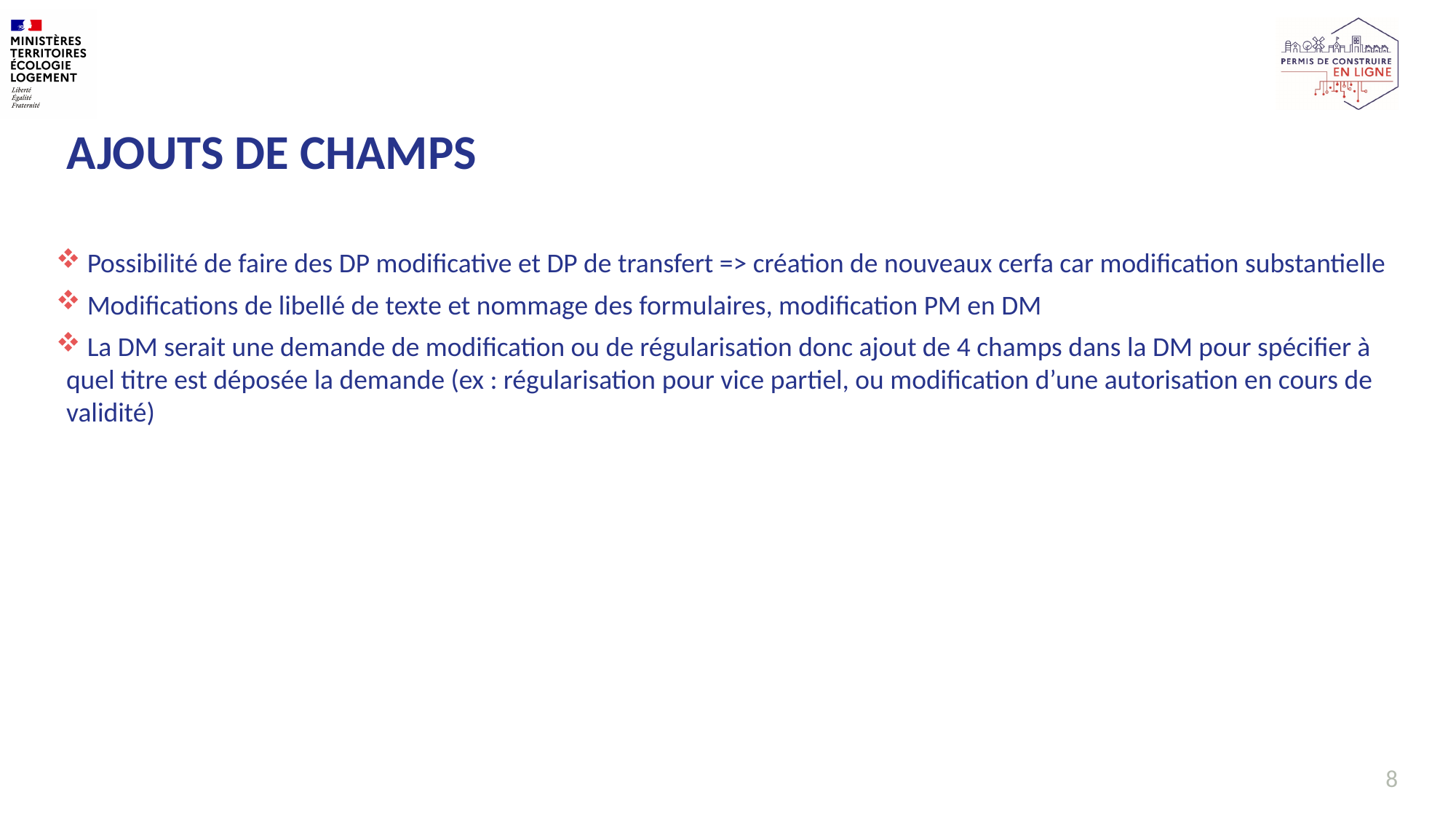

# Ajouts de champs
 Possibilité de faire des DP modificative et DP de transfert => création de nouveaux cerfa car modification substantielle
 Modifications de libellé de texte et nommage des formulaires, modification PM en DM
 La DM serait une demande de modification ou de régularisation donc ajout de 4 champs dans la DM pour spécifier à quel titre est déposée la demande (ex : régularisation pour vice partiel, ou modification d’une autorisation en cours de validité)

8